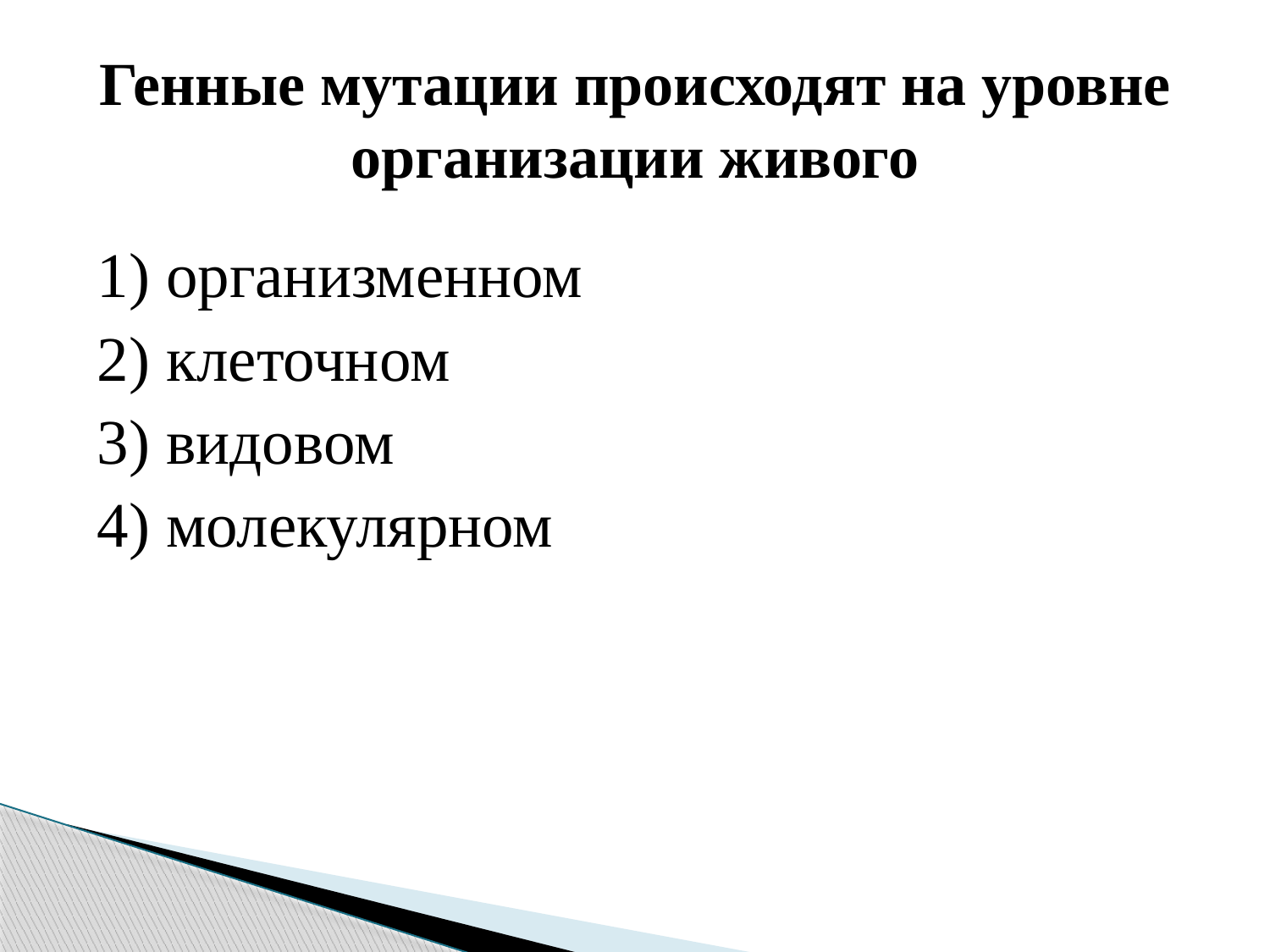

# Генные мутации происходят на уровне организации живого
1) организменном
2) клеточном
3) видовом
4) молекулярном